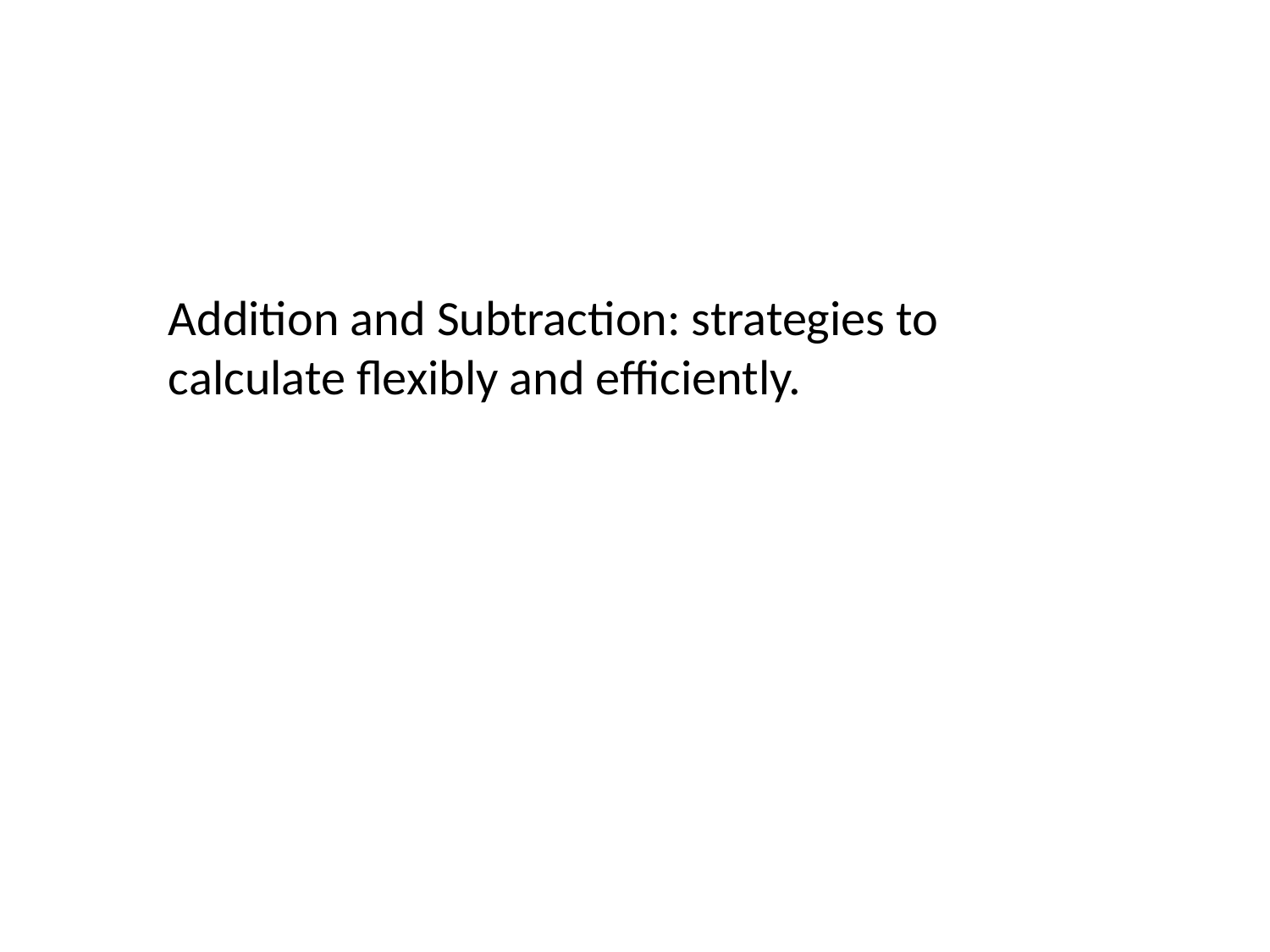

#
Addition and Subtraction: strategies to calculate flexibly and efficiently.